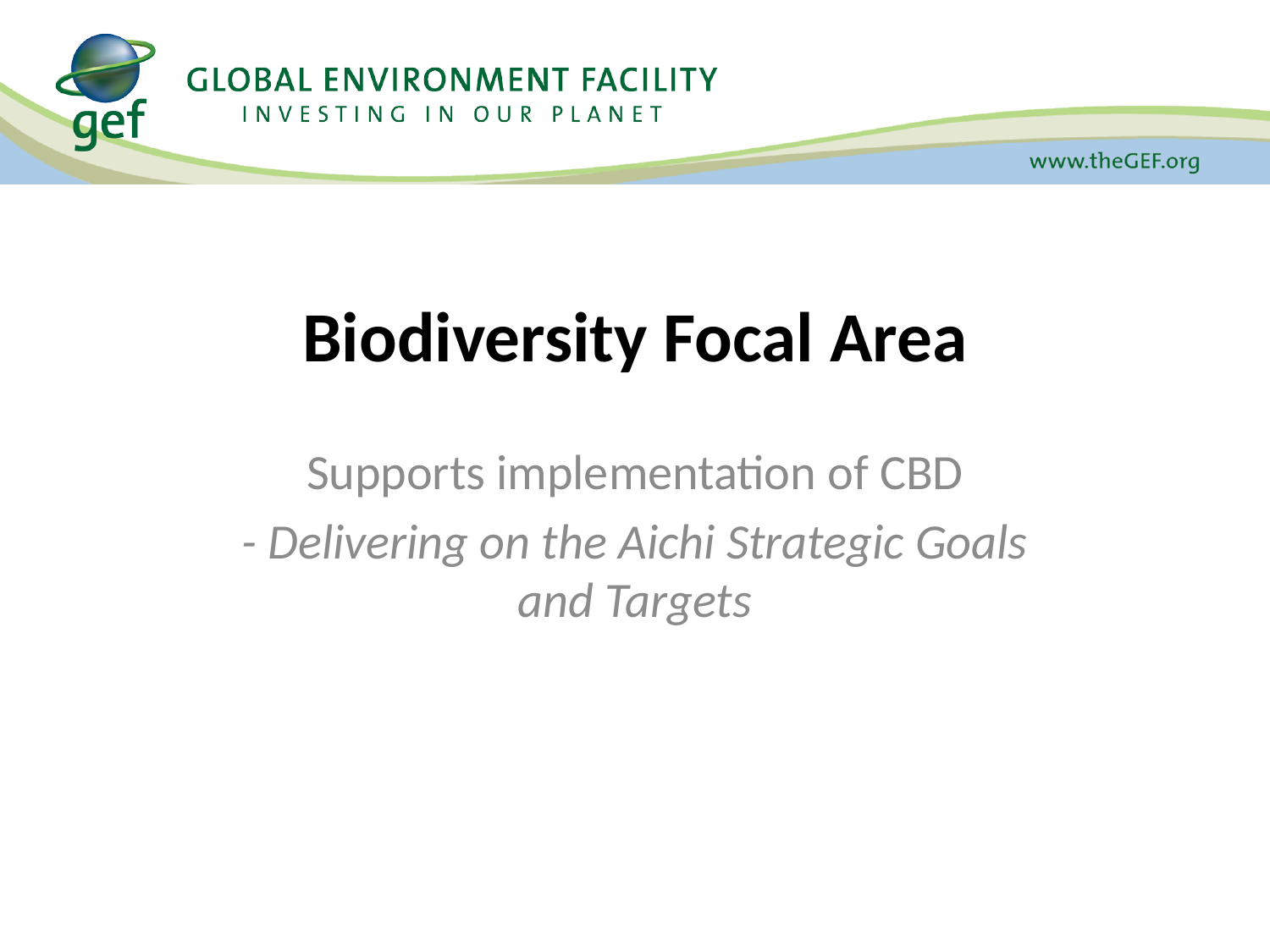

# Biodiversity Focal Area
Supports implementation of CBD
- Delivering on the Aichi Strategic Goals and Targets